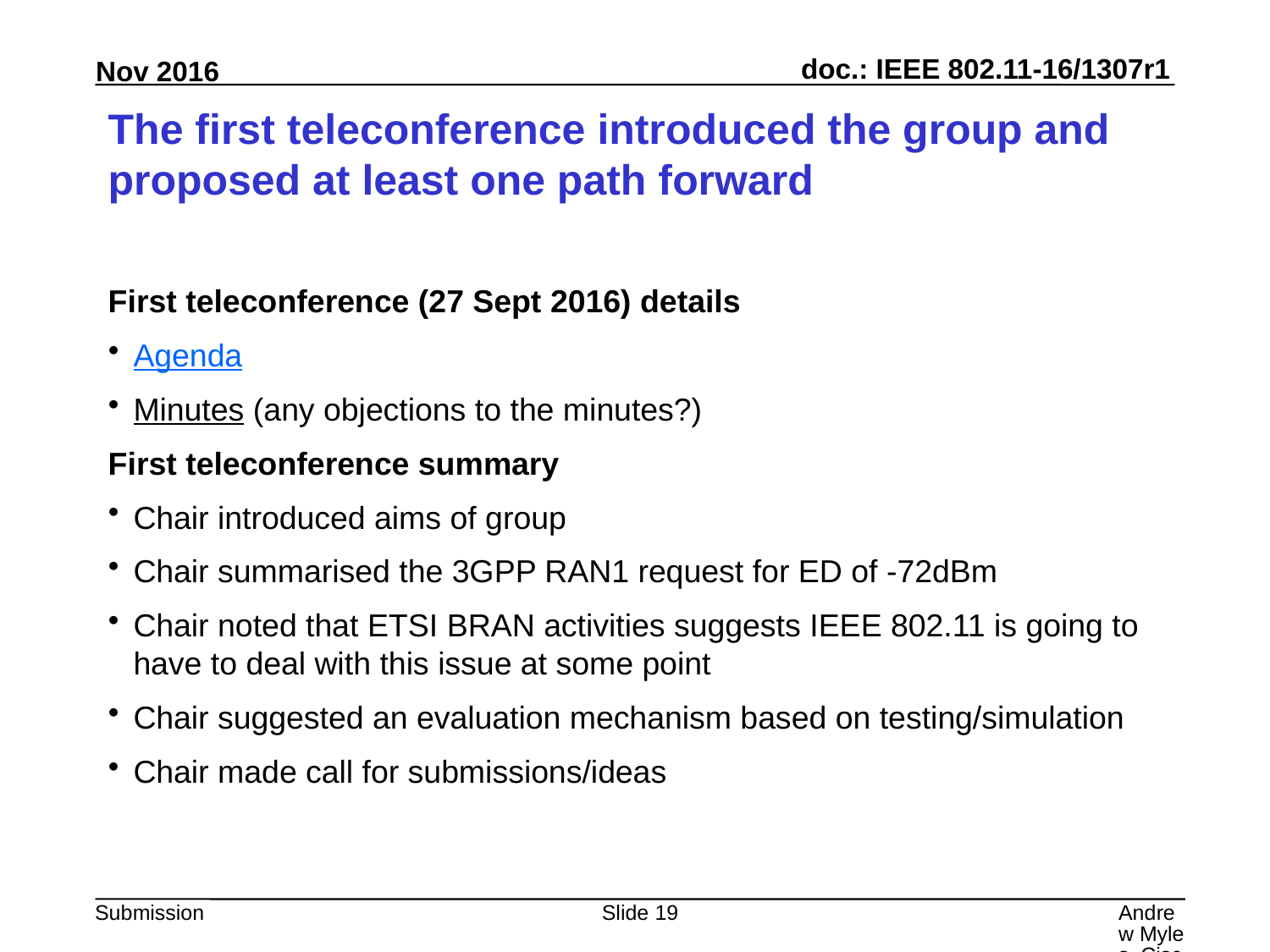

# The first teleconference introduced the group and proposed at least one path forward
First teleconference (27 Sept 2016) details
Agenda
Minutes (any objections to the minutes?)
First teleconference summary
Chair introduced aims of group
Chair summarised the 3GPP RAN1 request for ED of -72dBm
Chair noted that ETSI BRAN activities suggests IEEE 802.11 is going to have to deal with this issue at some point
Chair suggested an evaluation mechanism based on testing/simulation
Chair made call for submissions/ideas

Slide 19
Andrew Myles, Cisco